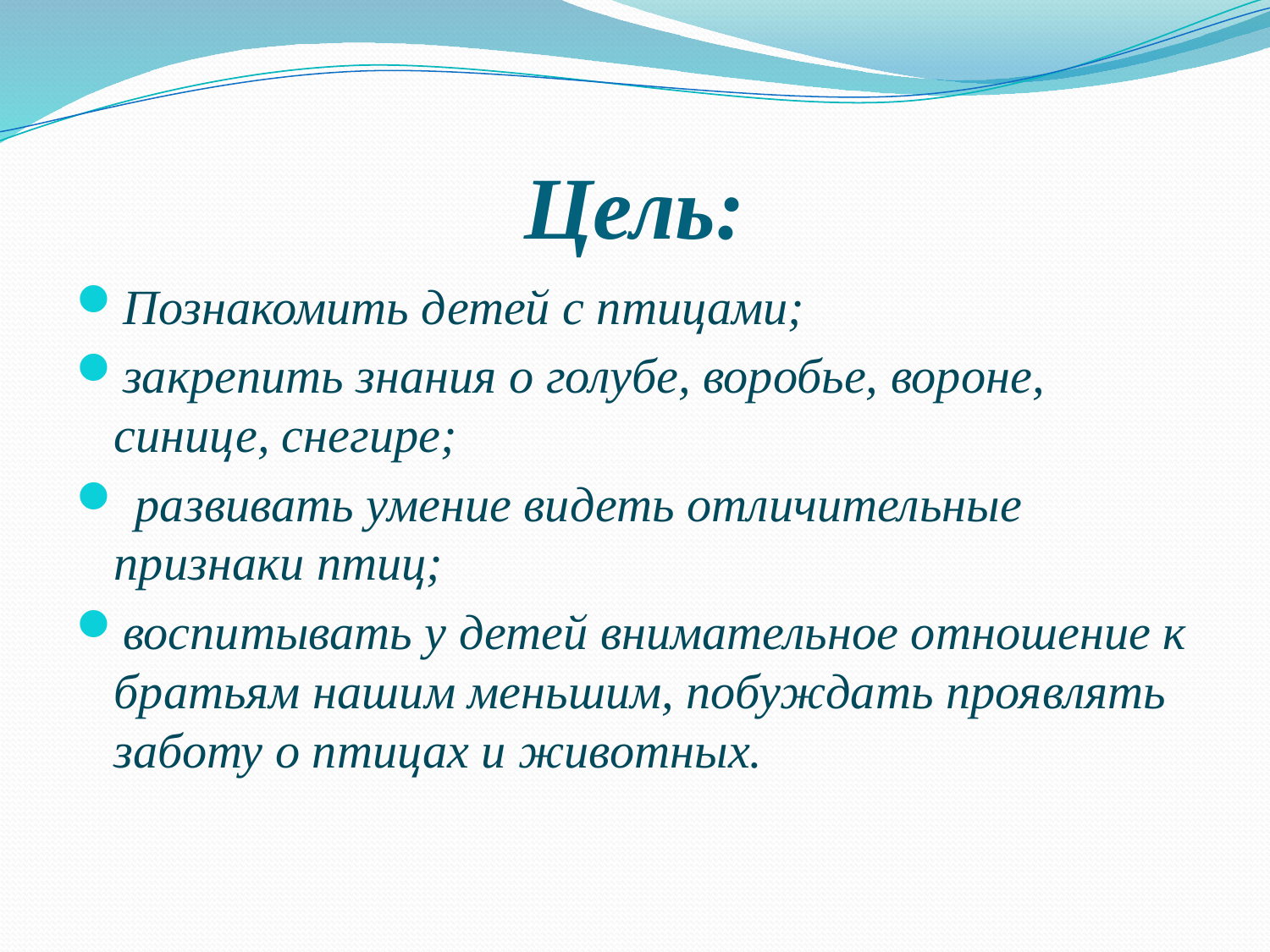

# Цель:
Познакомить детей с птицами;
закрепить знания о голубе, воробье, вороне, синице, снегире;
 развивать умение видеть отличительные признаки птиц;
воспитывать у детей внимательное отношение к братьям нашим меньшим, побуждать проявлять заботу о птицах и животных.